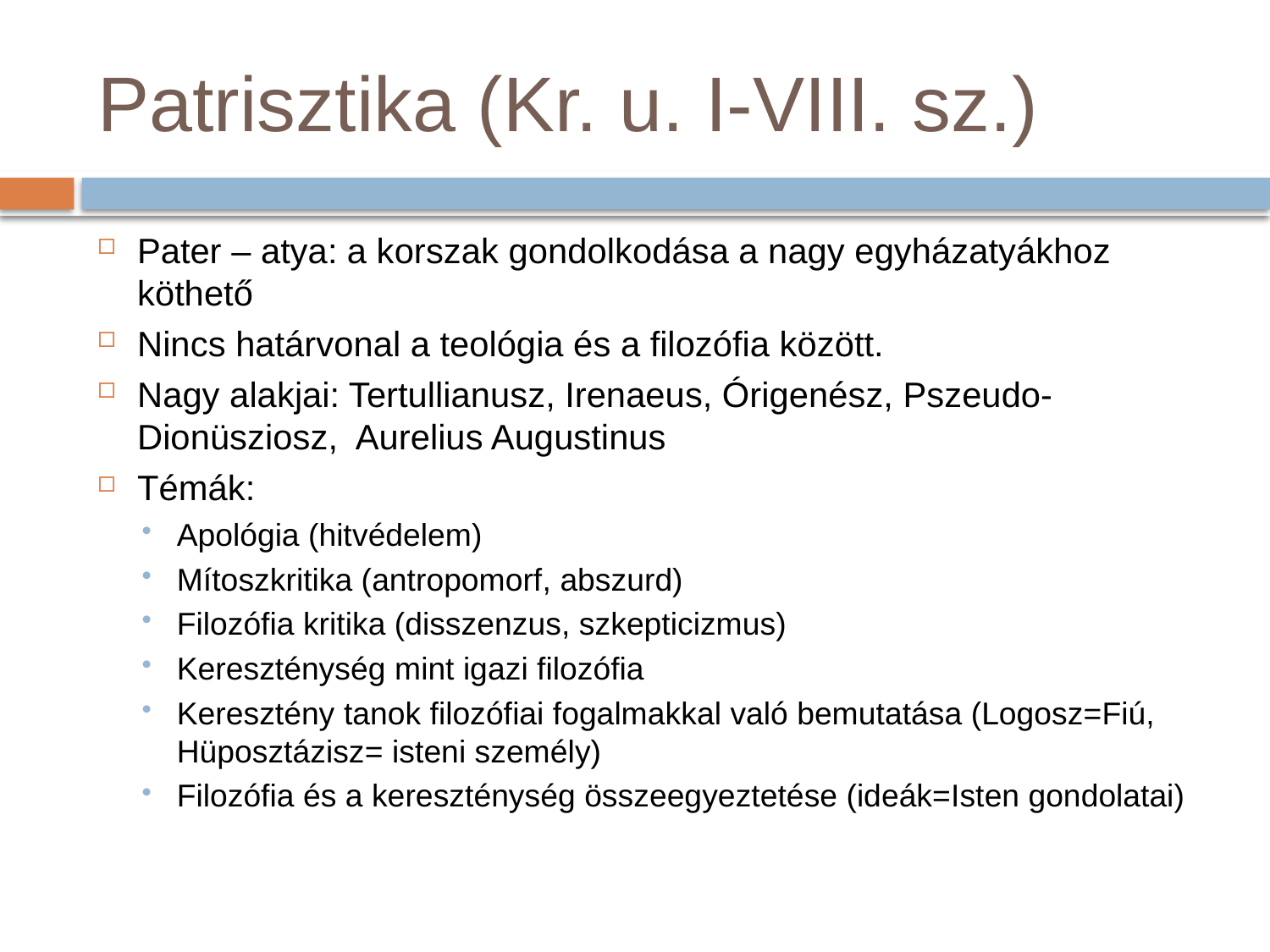

# Patrisztika (Kr. u. I-VIII. sz.)
Pater – atya: a korszak gondolkodása a nagy egyházatyákhoz köthető
Nincs határvonal a teológia és a filozófia között.
Nagy alakjai: Tertullianusz, Irenaeus, Órigenész, Pszeudo-Dionüsziosz,  Aurelius Augustinus
Témák:
Apológia (hitvédelem)
Mítoszkritika (antropomorf, abszurd)
Filozófia kritika (disszenzus, szkepticizmus)
Kereszténység mint igazi filozófia
Keresztény tanok filozófiai fogalmakkal való bemutatása (Logosz=Fiú, Hüposztázisz= isteni személy)
Filozófia és a kereszténység összeegyeztetése (ideák=Isten gondolatai)